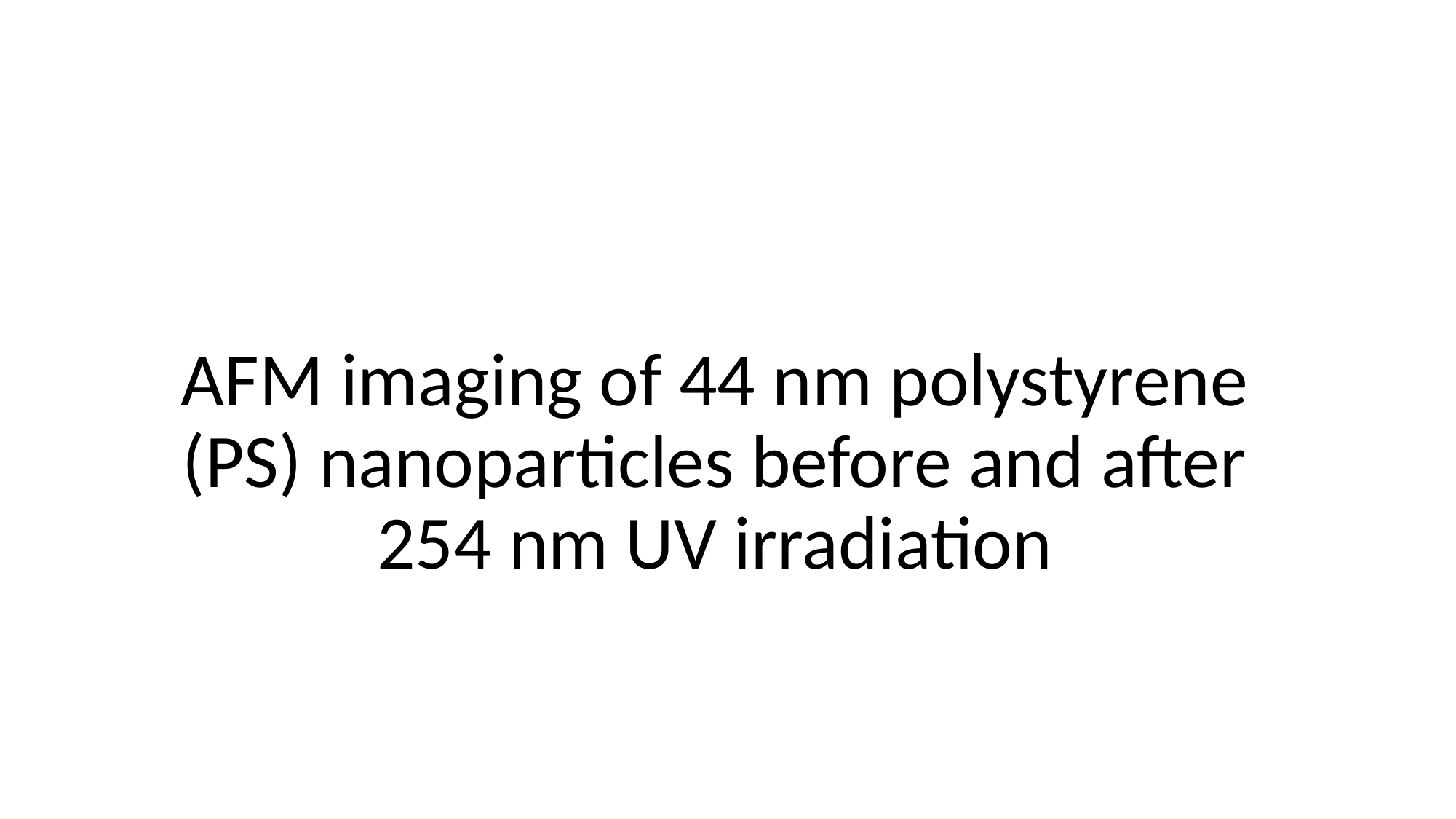

# AFM imaging of 44 nm polystyrene (PS) nanoparticles before and after 254 nm UV irradiation